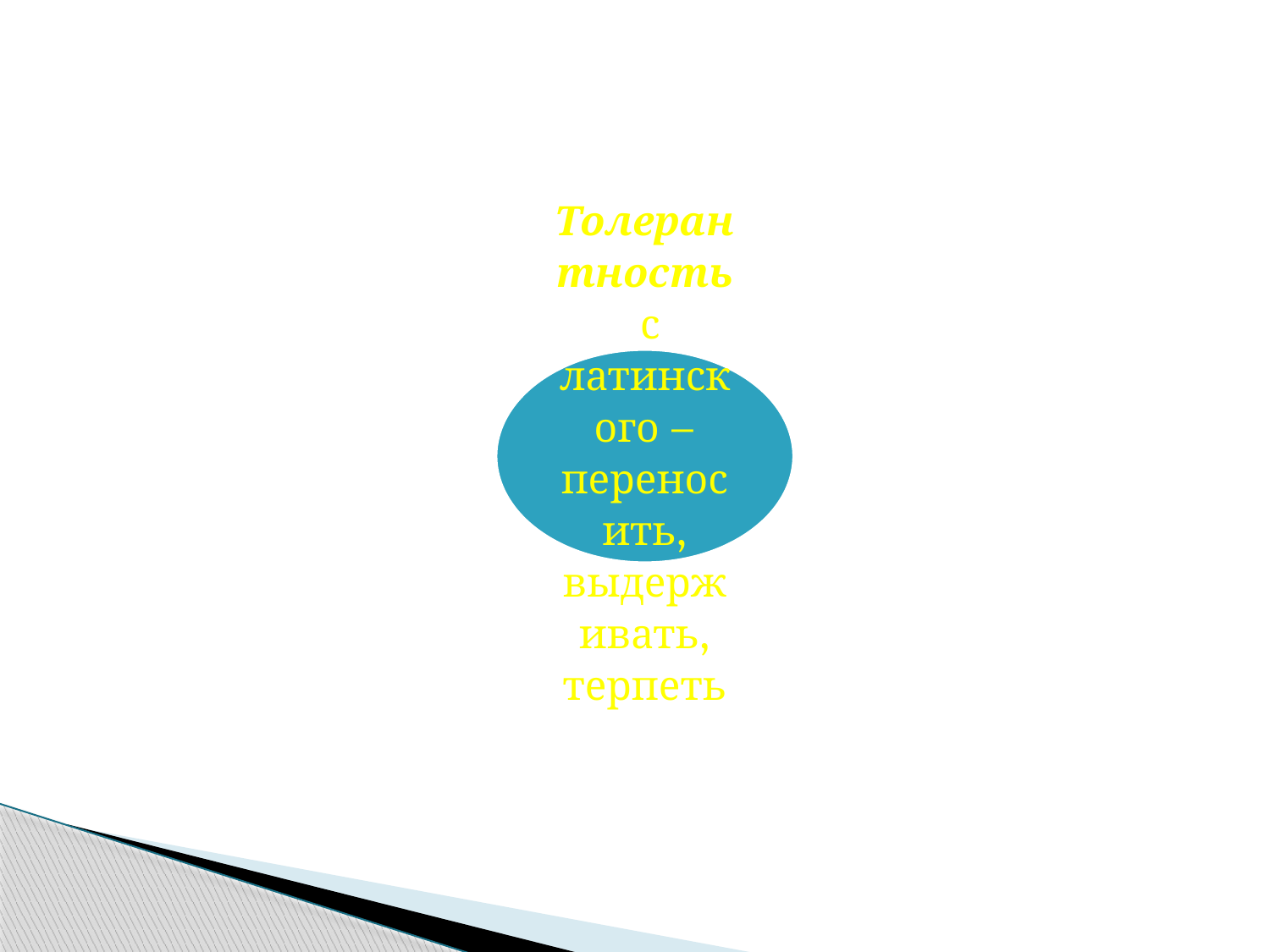

Толерантность  с латинского – переносить, выдерживать, терпеть